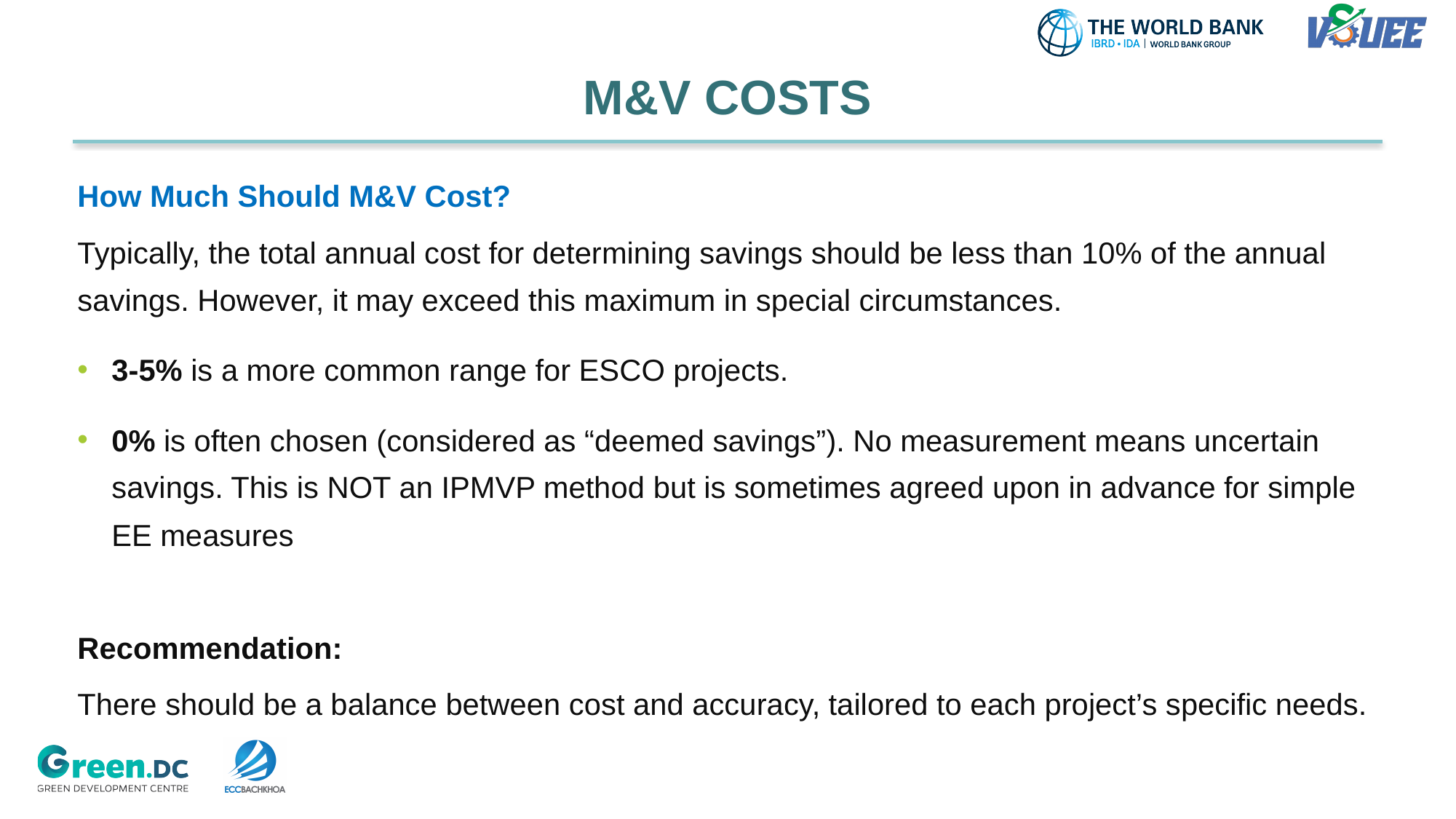

# M&V COSTS
How Much Should M&V Cost?
Typically, the total annual cost for determining savings should be less than 10% of the annual savings. However, it may exceed this maximum in special circumstances.
3-5% is a more common range for ESCO projects.
0% is often chosen (considered as “deemed savings”). No measurement means uncertain savings. This is NOT an IPMVP method but is sometimes agreed upon in advance for simple EE measures

Recommendation:
There should be a balance between cost and accuracy, tailored to each project’s specific needs.